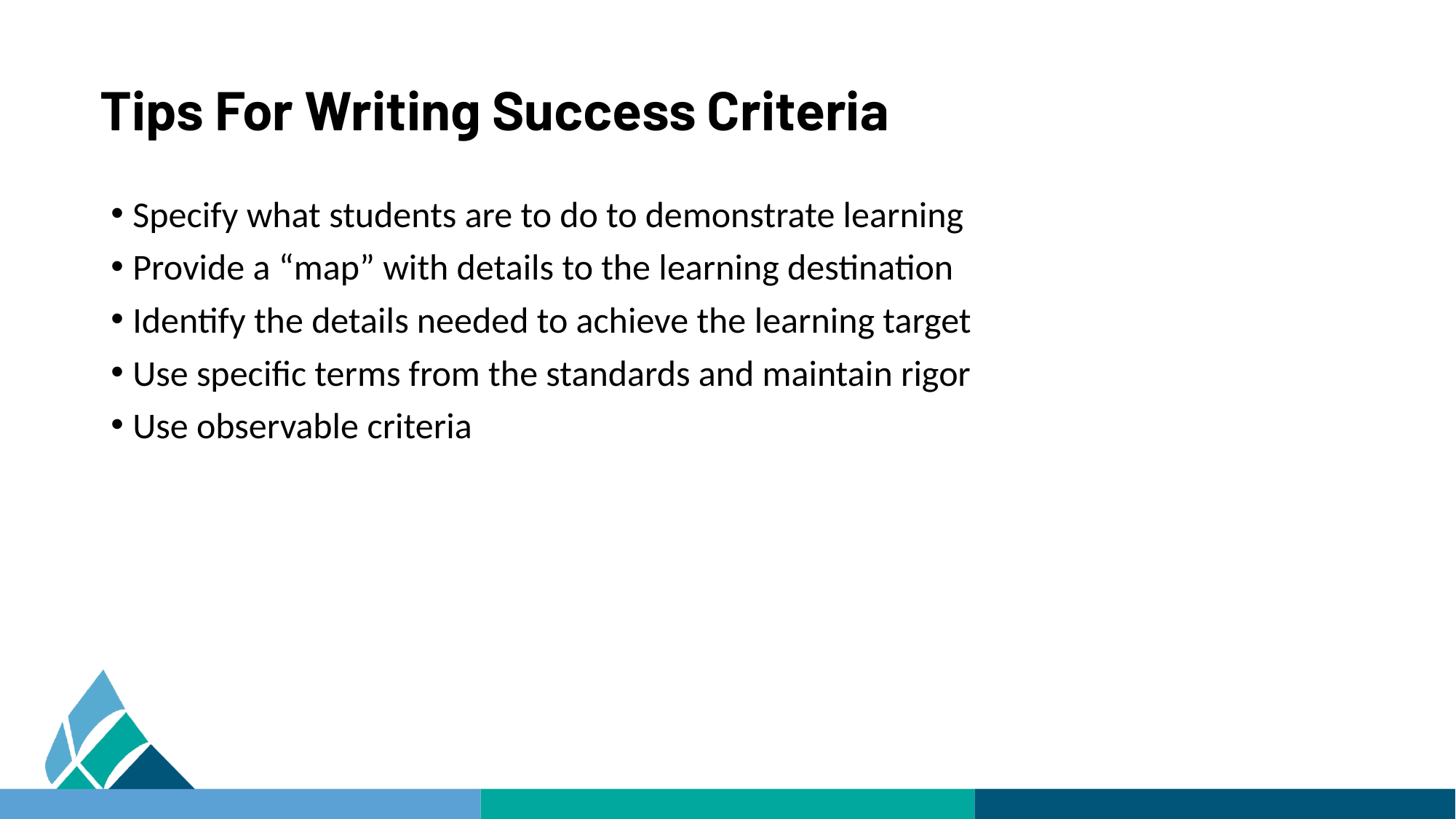

# Tips For Writing Success Criteria
Specify what students are to do to demonstrate learning
Provide a “map” with details to the learning destination
Identify the details needed to achieve the learning target
Use specific terms from the standards and maintain rigor
Use observable criteria